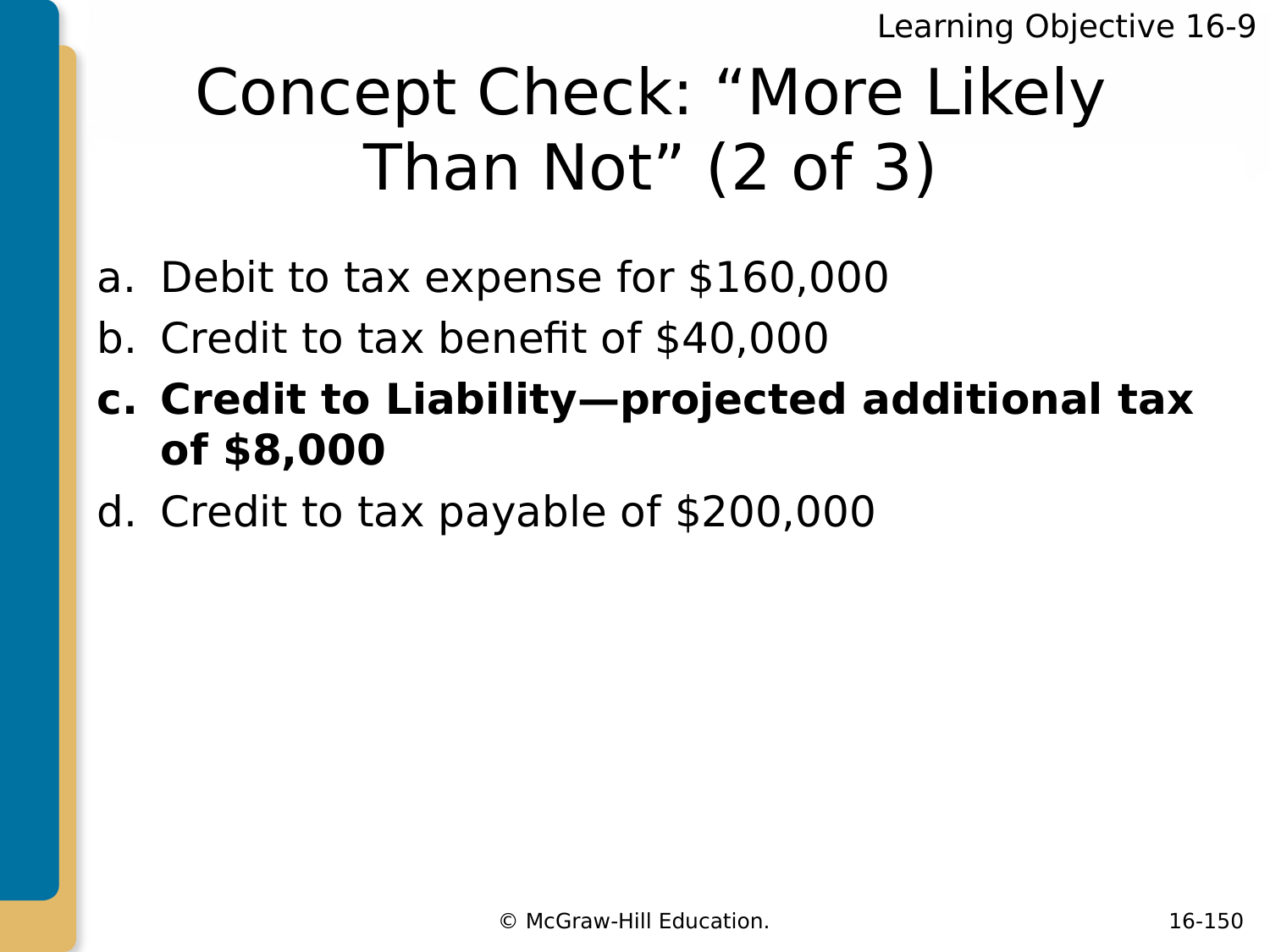

Learning Objective 16-9
# Concept Check: “More Likely Than Not” (2 of 3)
Debit to tax expense for $160,000
Credit to tax benefit of $40,000
Credit to Liability—projected additional tax of $8,000
Credit to tax payable of $200,000